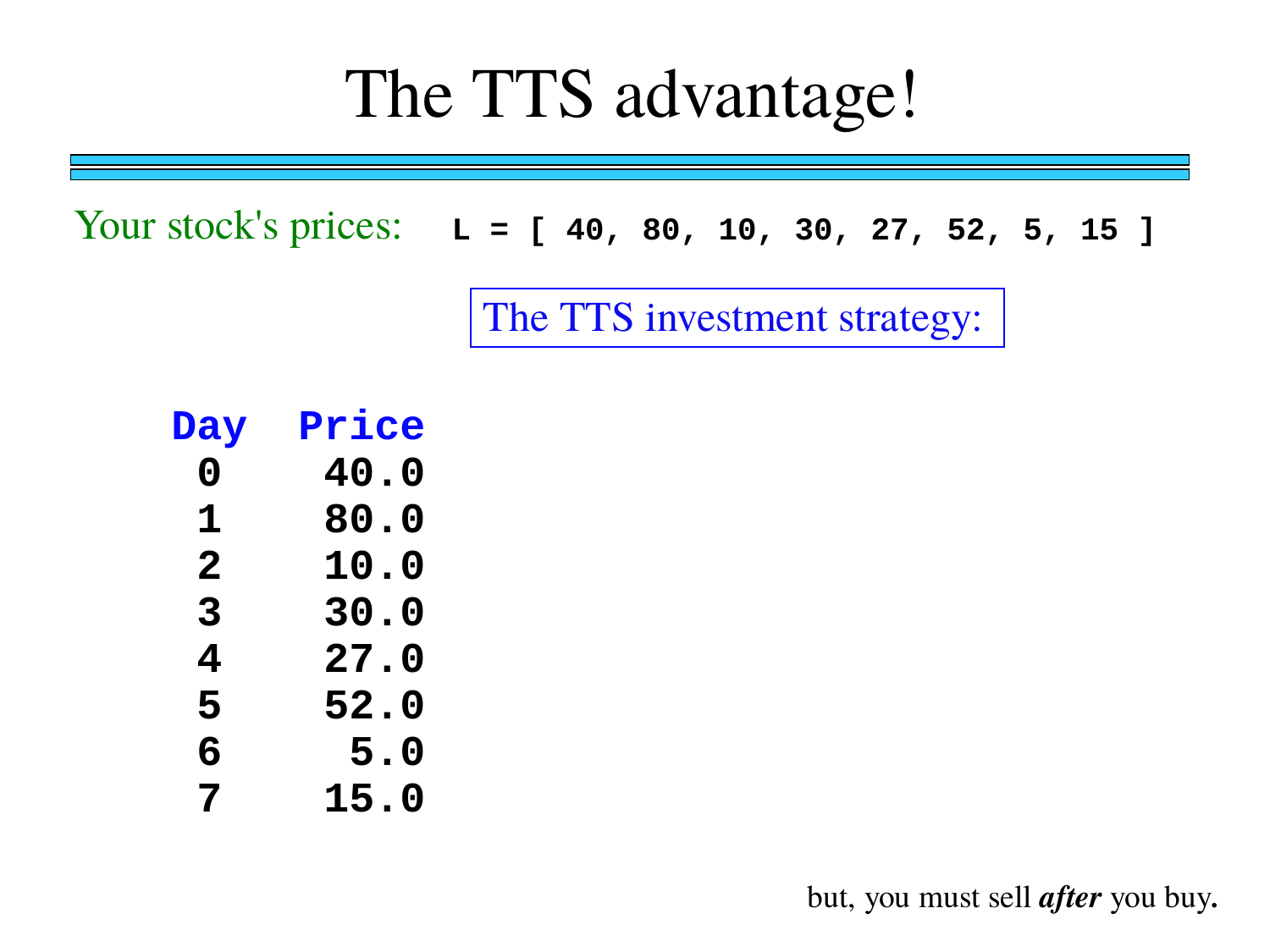

The TTS advantage!

Your stock's prices:

L = [ 40, 80, 10, 30, 27, 52, 5, 15 ]
The TTS investment strategy:
Day  Price
 0    40.0
 1    80.0
 2    10.0
 3    30.0
 4    27.0
 5    52.0
 6     5.0
 7    15.0
but, you must sell after you buy.